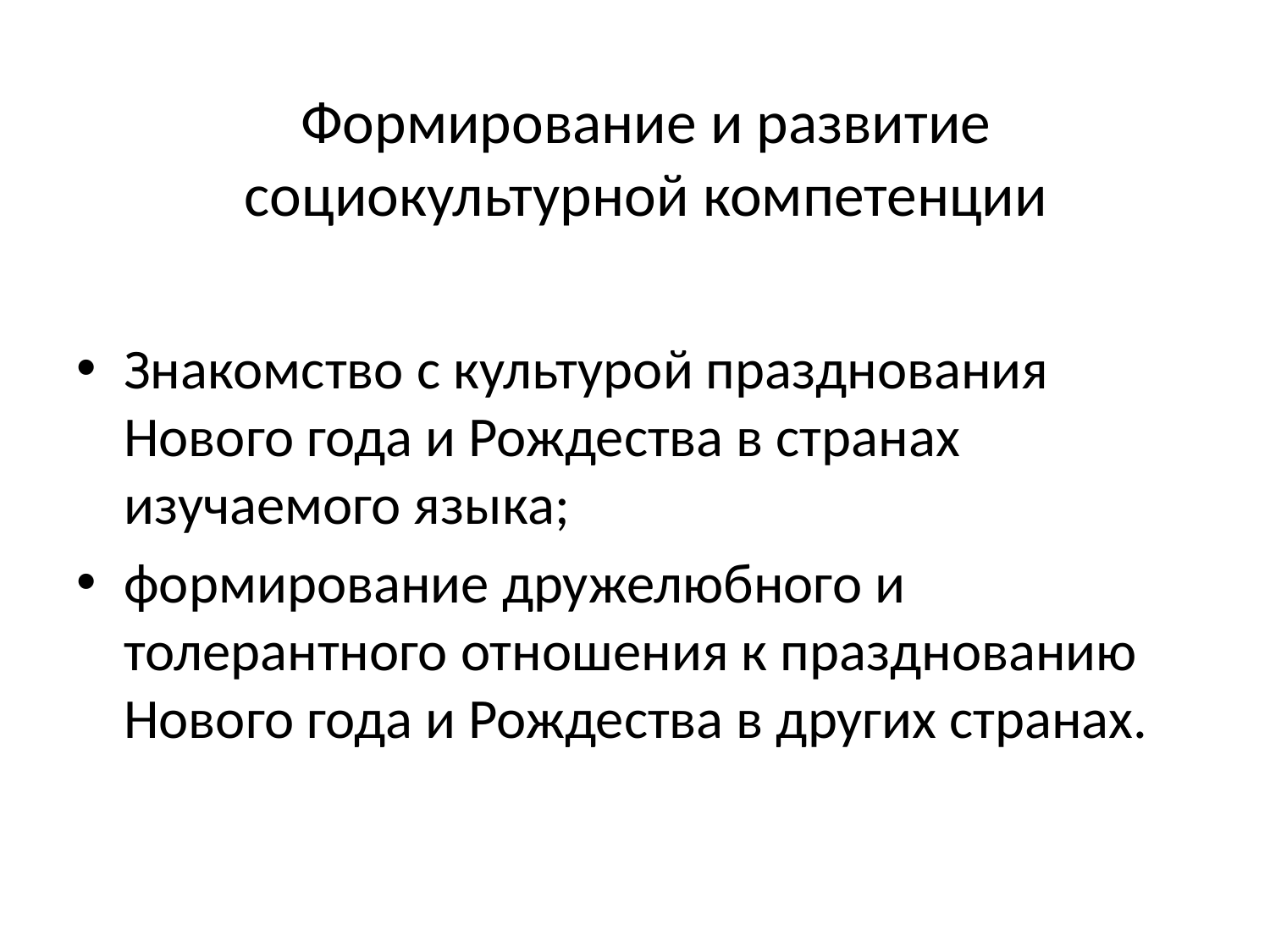

# Формирование и развитие социокультурной компетенции
Знакомство с культурой празднования Нового года и Рождества в странах изучаемого языка;
формирование дружелюбного и толерантного отношения к празднованию Нового года и Рождества в других странах.